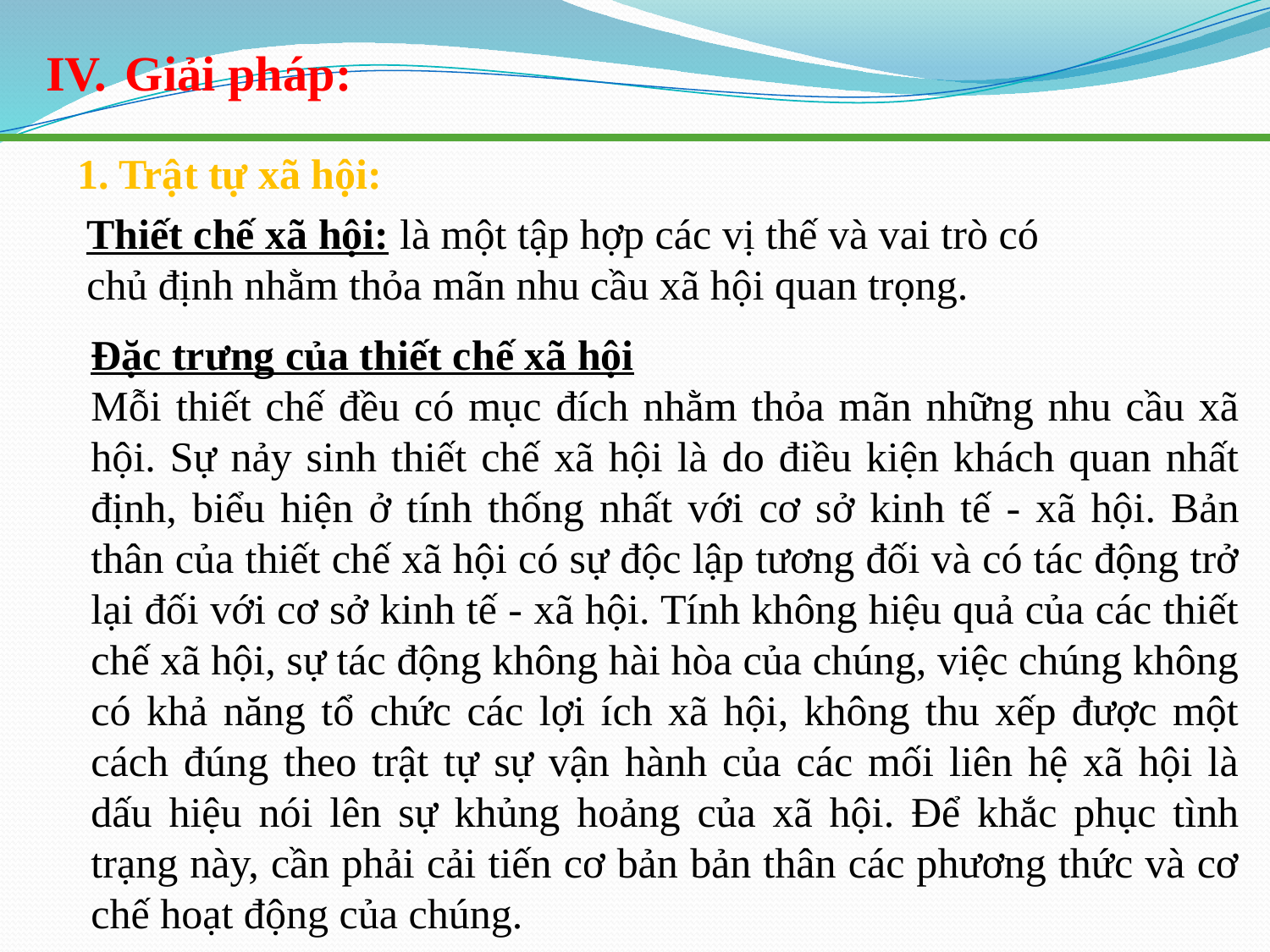

Giải pháp:
1. Trật tự xã hội:
Thiết chế xã hội: là một tập hợp các vị thế và vai trò có chủ định nhằm thỏa mãn nhu cầu xã hội quan trọng.
Đặc trưng của thiết chế xã hội
Mỗi thiết chế đều có mục đích nhằm thỏa mãn những nhu cầu xã hội. Sự nảy sinh thiết chế xã hội là do điều kiện khách quan nhất định, biểu hiện ở tính thống nhất với cơ sở kinh tế - xã hội. Bản thân của thiết chế xã hội có sự độc lập tương đối và có tác động trở lại đối với cơ sở kinh tế - xã hội. Tính không hiệu quả của các thiết chế xã hội, sự tác động không hài hòa của chúng, việc chúng không có khả năng tổ chức các lợi ích xã hội, không thu xếp được một cách đúng theo trật tự sự vận hành của các mối liên hệ xã hội là dấu hiệu nói lên sự khủng hoảng của xã hội. Để khắc phục tình trạng này, cần phải cải tiến cơ bản bản thân các phương thức và cơ chế hoạt động của chúng.